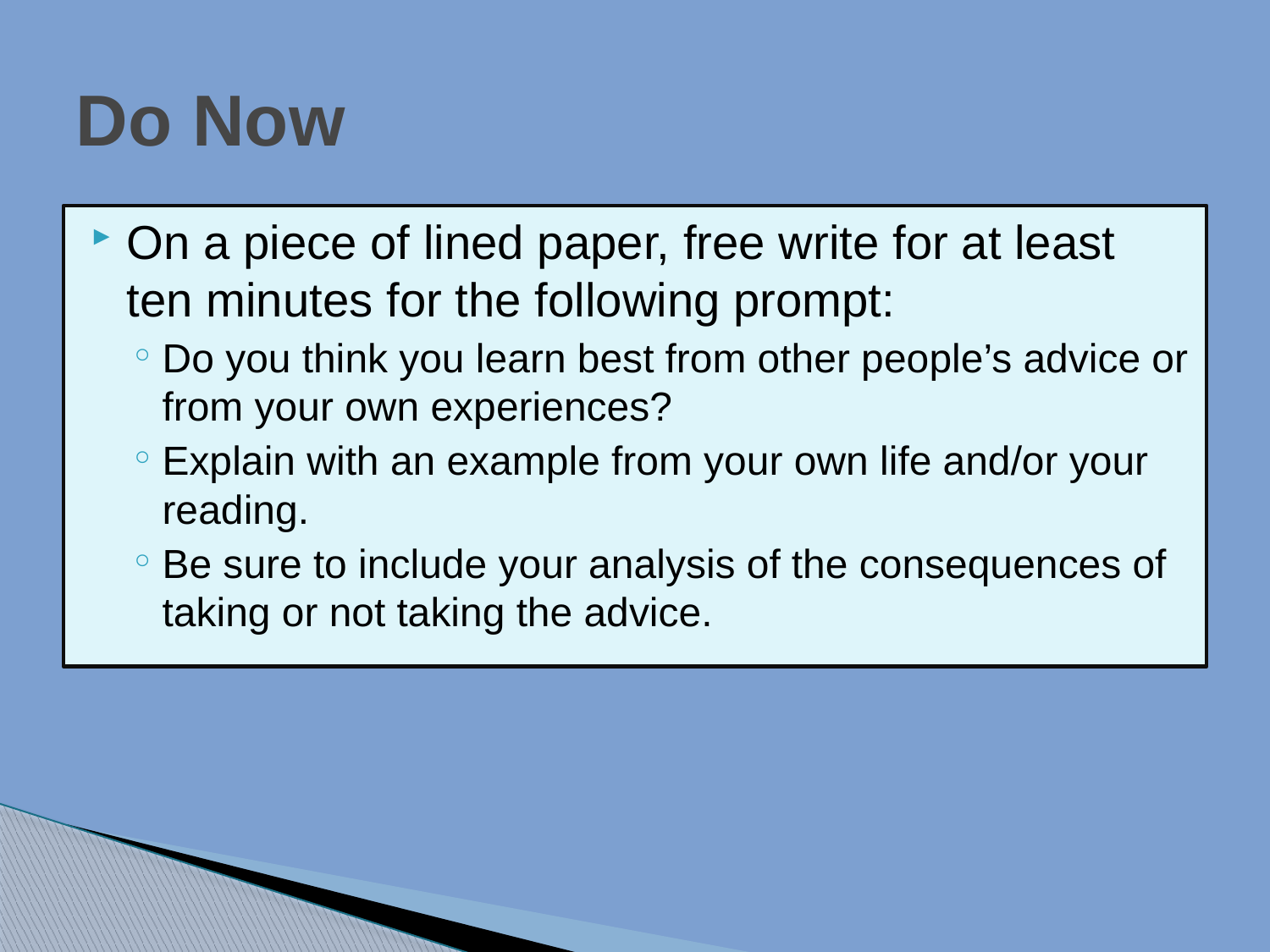

# Do Now
On a piece of lined paper, free write for at least ten minutes for the following prompt:
Do you think you learn best from other people’s advice or from your own experiences?
Explain with an example from your own life and/or your reading.
Be sure to include your analysis of the consequences of taking or not taking the advice.